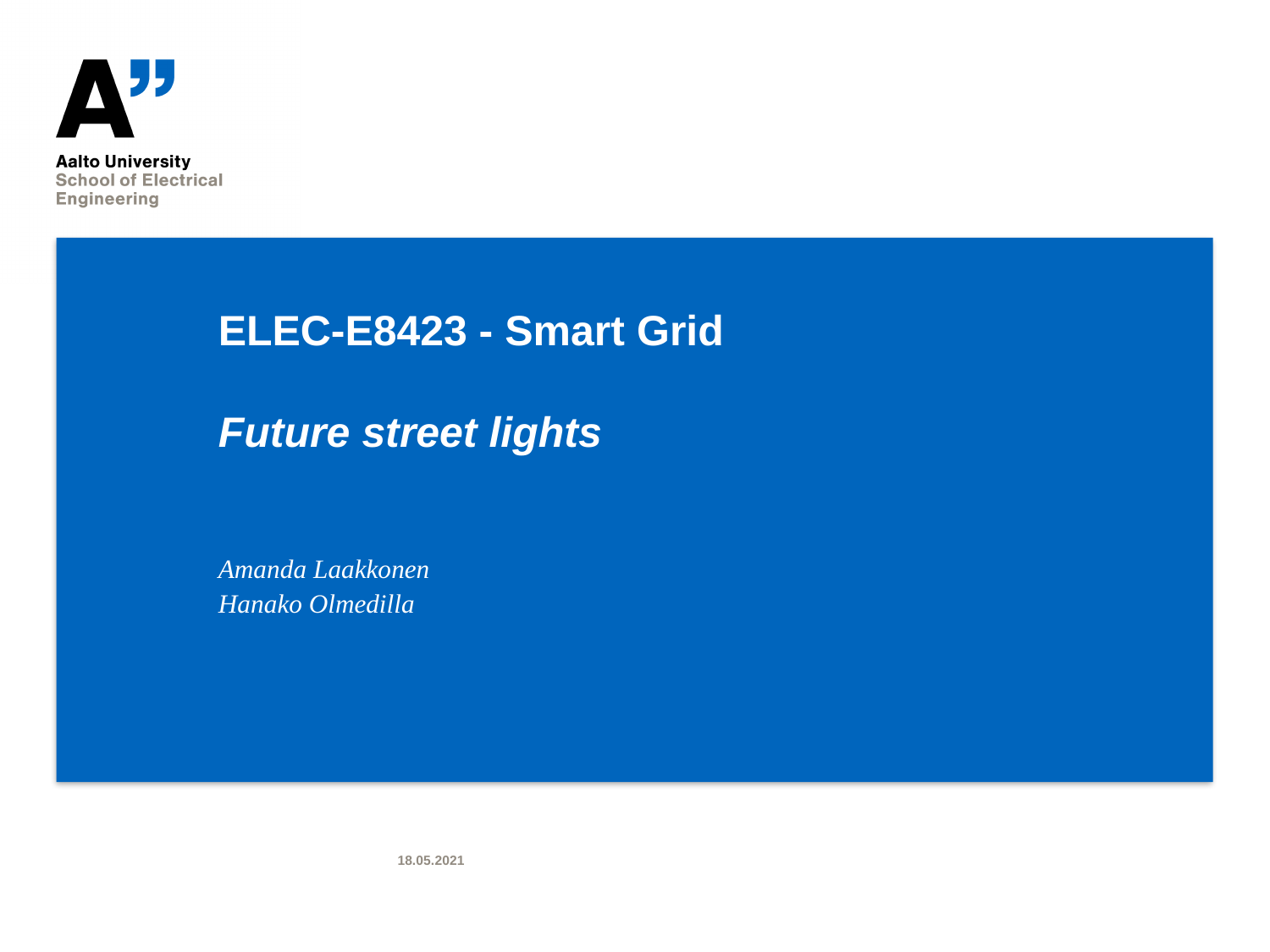

# ELEC-E8423 - Smart Grid Future street lights
Amanda Laakkonen
Hanako Olmedilla

18.05.2021